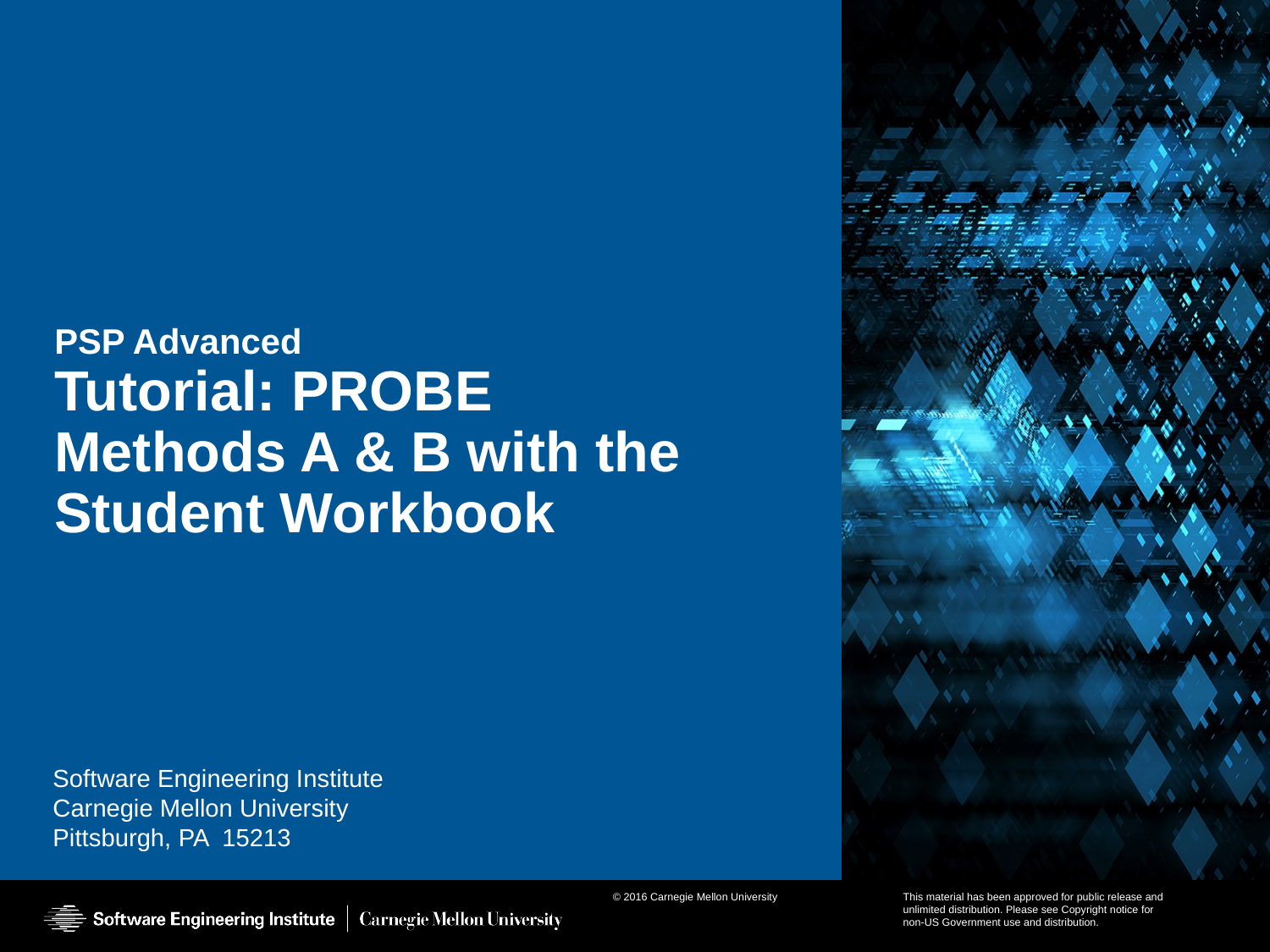

# PSP Advanced Tutorial: PROBE Methods A & B with the Student Workbook